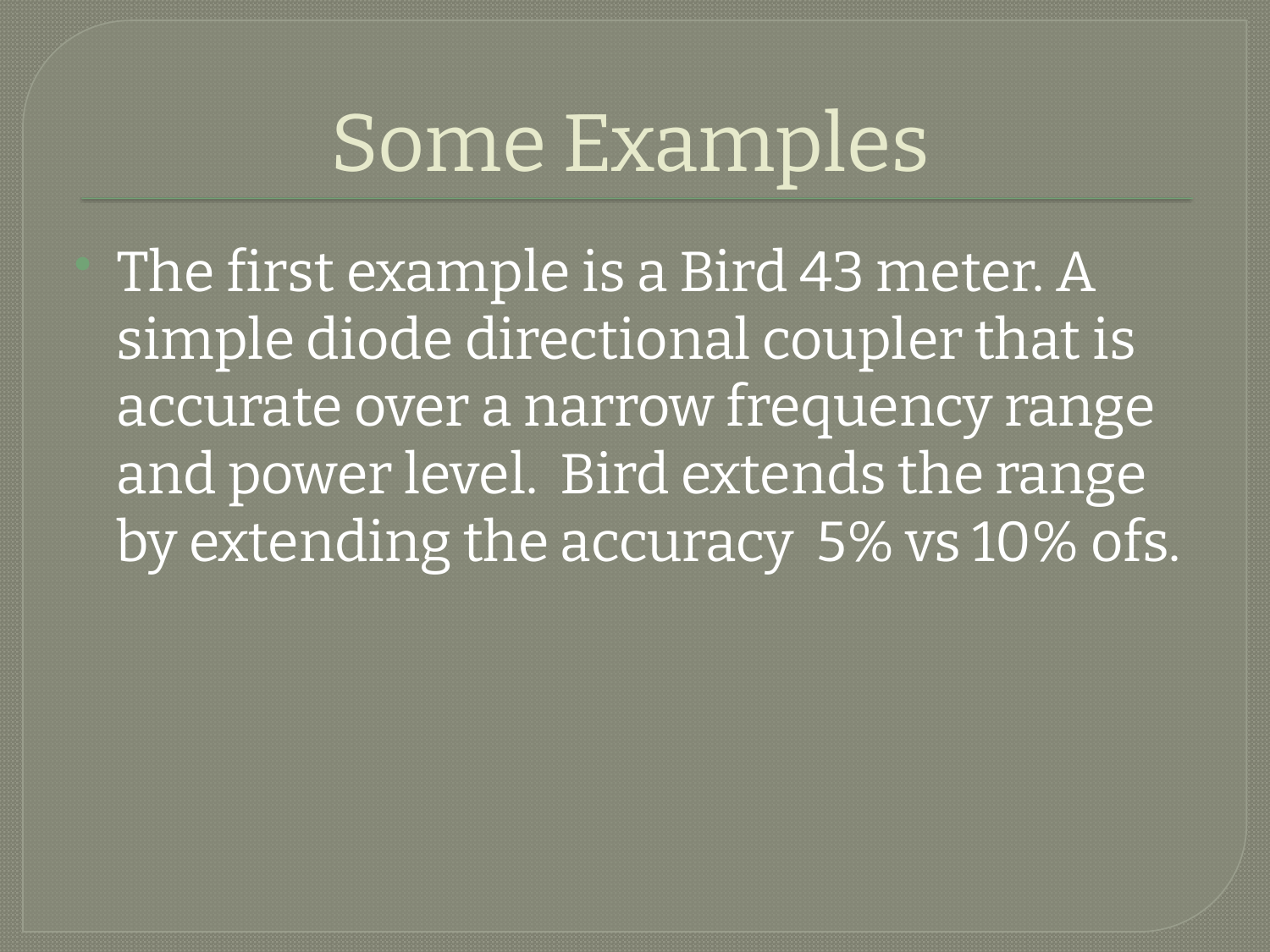

# Some Examples
The first example is a Bird 43 meter. A simple diode directional coupler that is accurate over a narrow frequency range and power level.  Bird extends the range by extending the accuracy  5% vs 10% ofs.